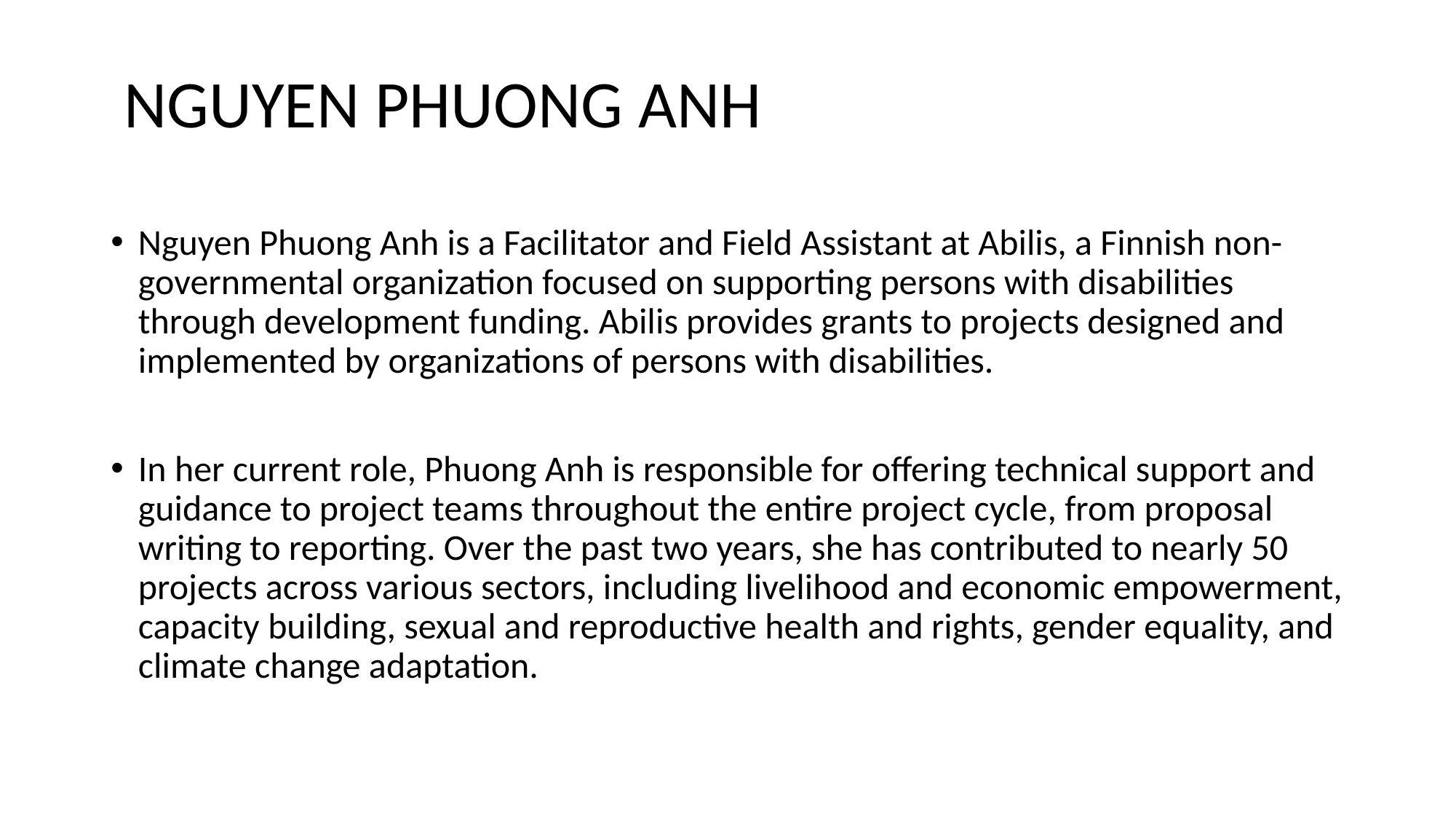

# NGUYEN PHUONG ANH
Nguyen Phuong Anh is a Facilitator and Field Assistant at Abilis, a Finnish non-governmental organization focused on supporting persons with disabilities through development funding. Abilis provides grants to projects designed and implemented by organizations of persons with disabilities.

In her current role, Phuong Anh is responsible for offering technical support and guidance to project teams throughout the entire project cycle, from proposal writing to reporting. Over the past two years, she has contributed to nearly 50 projects across various sectors, including livelihood and economic empowerment, capacity building, sexual and reproductive health and rights, gender equality, and climate change adaptation.